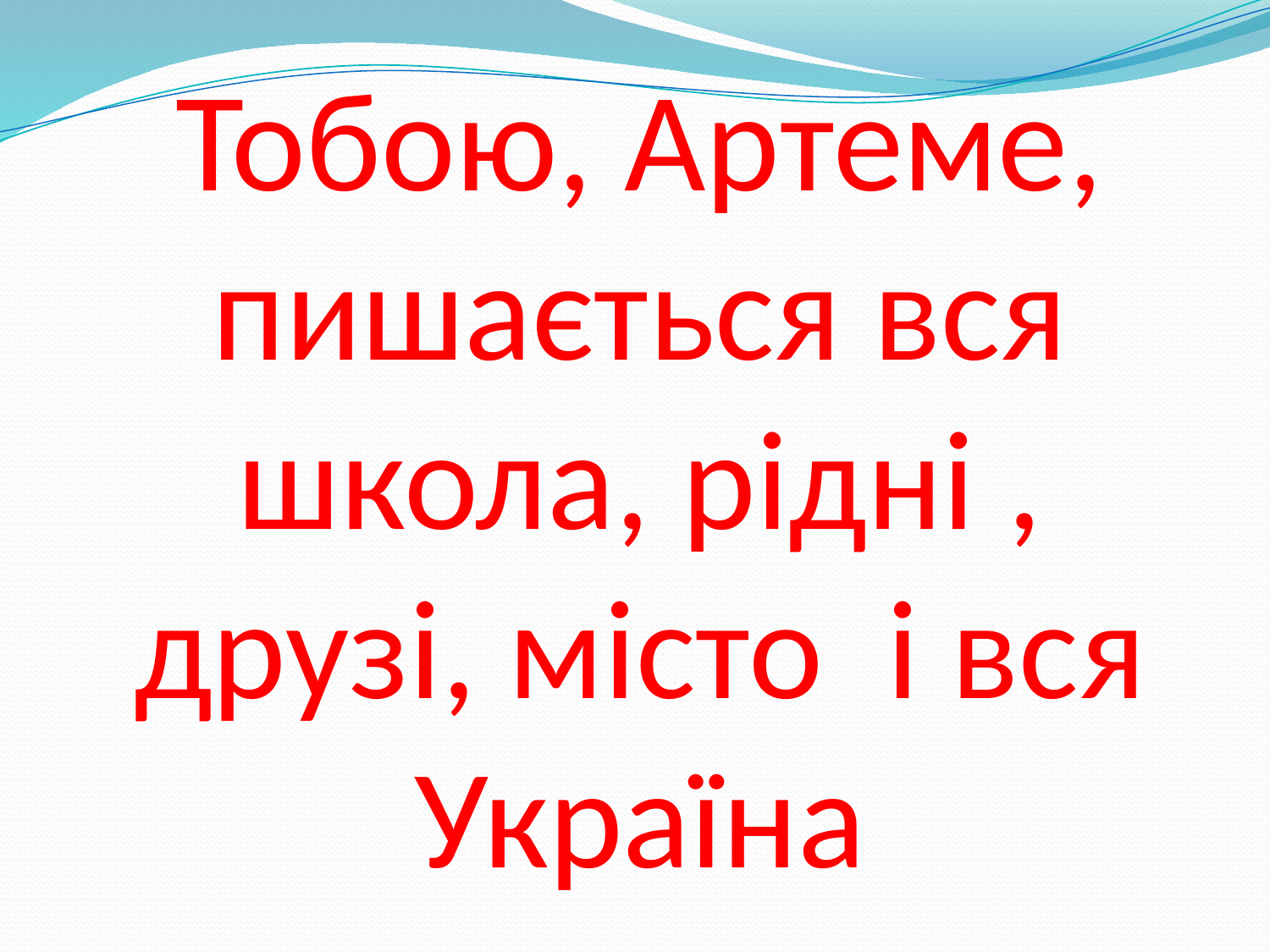

Тобою, Артеме, пишається вся школа, рідні , друзі, місто  і вся Україна